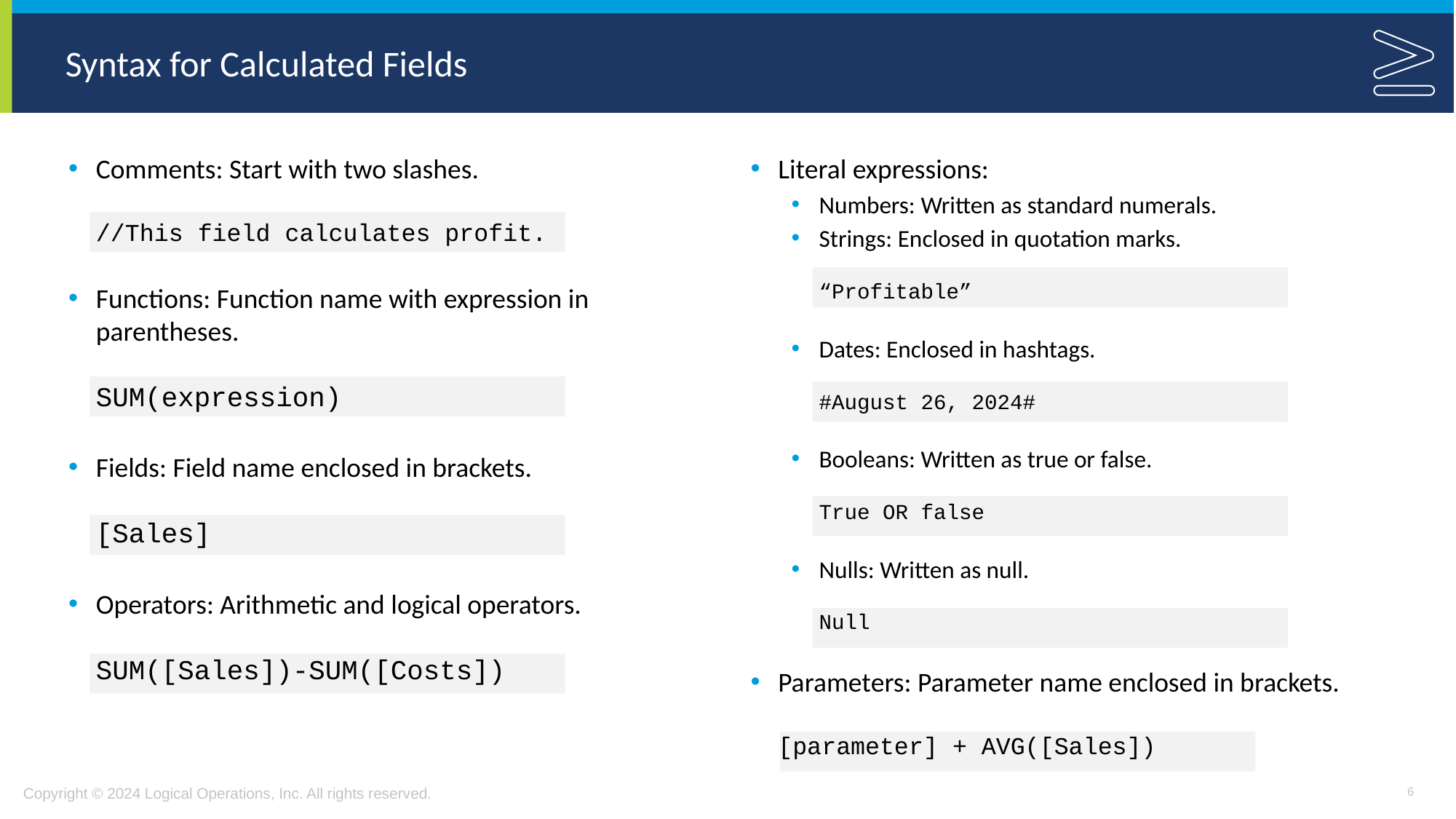

# Syntax for Calculated Fields
Comments: Start with two slashes.
//This field calculates profit.
Functions: Function name with expression in parentheses.
SUM(expression)
Fields: Field name enclosed in brackets.
[Sales]
Operators: Arithmetic and logical operators.
SUM([Sales])-SUM([Costs])
Literal expressions:
Numbers: Written as standard numerals.
Strings: Enclosed in quotation marks.
“Profitable”
Dates: Enclosed in hashtags.
#August 26, 2024#
Booleans: Written as true or false.
True OR false
Nulls: Written as null.
Null
Parameters: Parameter name enclosed in brackets.
[parameter] + AVG([Sales])

6